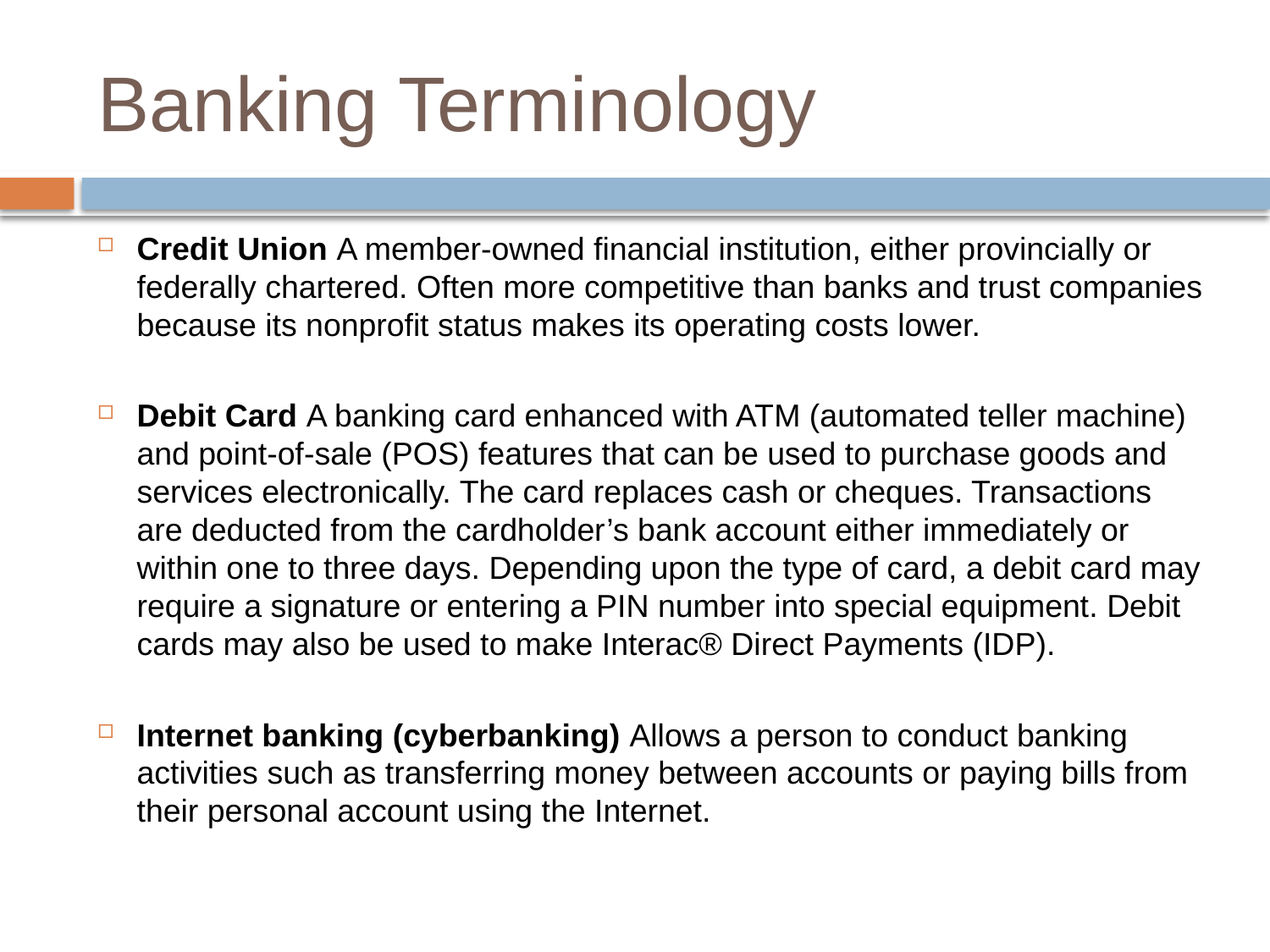

# Banking Terminology
Credit Union A member-owned financial institution, either provincially or federally chartered. Often more competitive than banks and trust companies because its nonprofit status makes its operating costs lower.

Debit Card A banking card enhanced with ATM (automated teller machine) and point-of-sale (POS) features that can be used to purchase goods and services electronically. The card replaces cash or cheques. Transactions are deducted from the cardholder’s bank account either immediately or within one to three days. Depending upon the type of card, a debit card may require a signature or entering a PIN number into special equipment. Debit cards may also be used to make Interac® Direct Payments (IDP).

Internet banking (cyberbanking) Allows a person to conduct banking activities such as transferring money between accounts or paying bills from their personal account using the Internet.